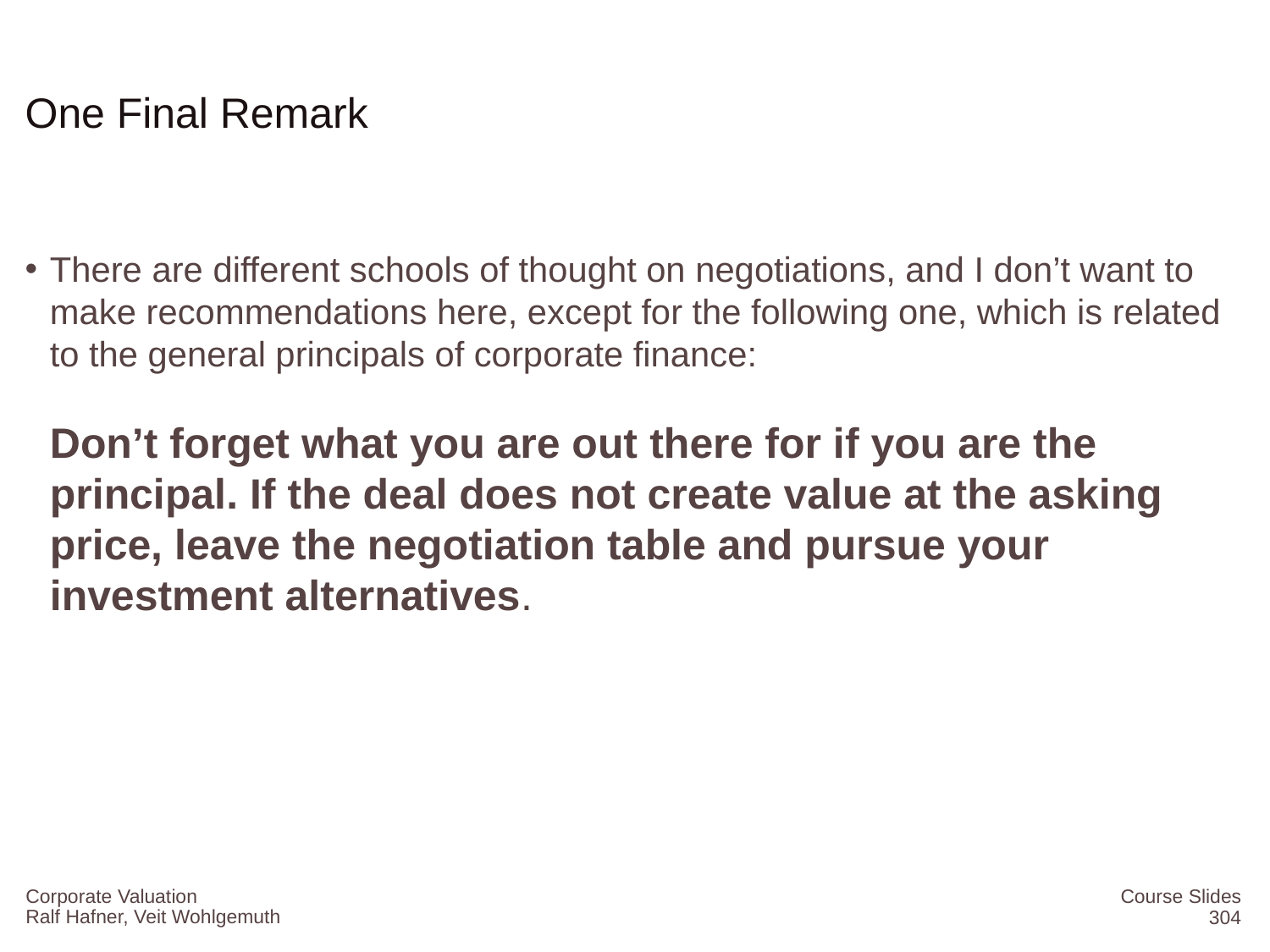

# One Final Remark
There are different schools of thought on negotiations, and I don’t want to make recommendations here, except for the following one, which is related to the general principals of corporate finance:
Don’t forget what you are out there for if you are the principal. If the deal does not create value at the asking price, leave the negotiation table and pursue your investment alternatives.

Corporate Valuation
Course Slides
304